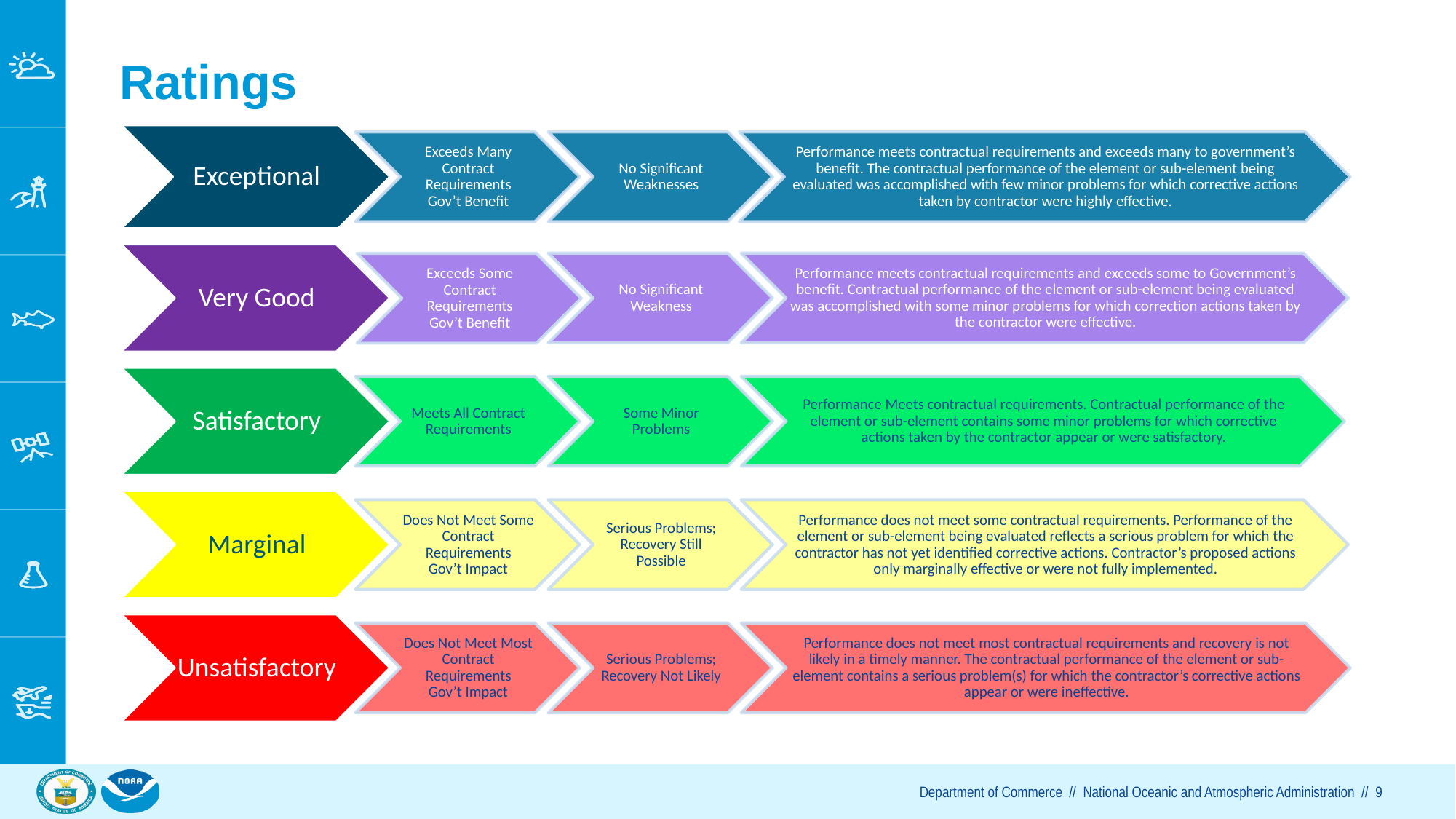

# Ratings

Exceptional

Exceeds Many Contract Requirements
Gov’t Benefit

No Significant Weaknesses

Performance meets contractual requirements and exceeds many to government’s benefit. The contractual performance of the element or sub-element being evaluated was accomplished with few minor problems for which corrective actions taken by contractor were highly effective.

Very Good

No Significant Weakness

Performance meets contractual requirements and exceeds some to Government’s benefit. Contractual performance of the element or sub-element being evaluated was accomplished with some minor problems for which correction actions taken by the contractor were effective.

Exceeds Some Contract Requirements
Gov’t Benefit

Satisfactory

Meets All Contract Requirements

Some Minor Problems

Performance Meets contractual requirements. Contractual performance of the element or sub-element contains some minor problems for which corrective actions taken by the contractor appear or were satisfactory.

Marginal

Does Not Meet Some Contract Requirements
Gov’t Impact

Serious Problems; Recovery Still Possible

Performance does not meet some contractual requirements. Performance of the element or sub-element being evaluated reflects a serious problem for which the contractor has not yet identified corrective actions. Contractor’s proposed actions only marginally effective or were not fully implemented.

Unsatisfactory

Does Not Meet Most Contract Requirements
Gov’t Impact

Serious Problems; Recovery Not Likely

Performance does not meet most contractual requirements and recovery is not likely in a timely manner. The contractual performance of the element or sub-element contains a serious problem(s) for which the contractor’s corrective actions appear or were ineffective.